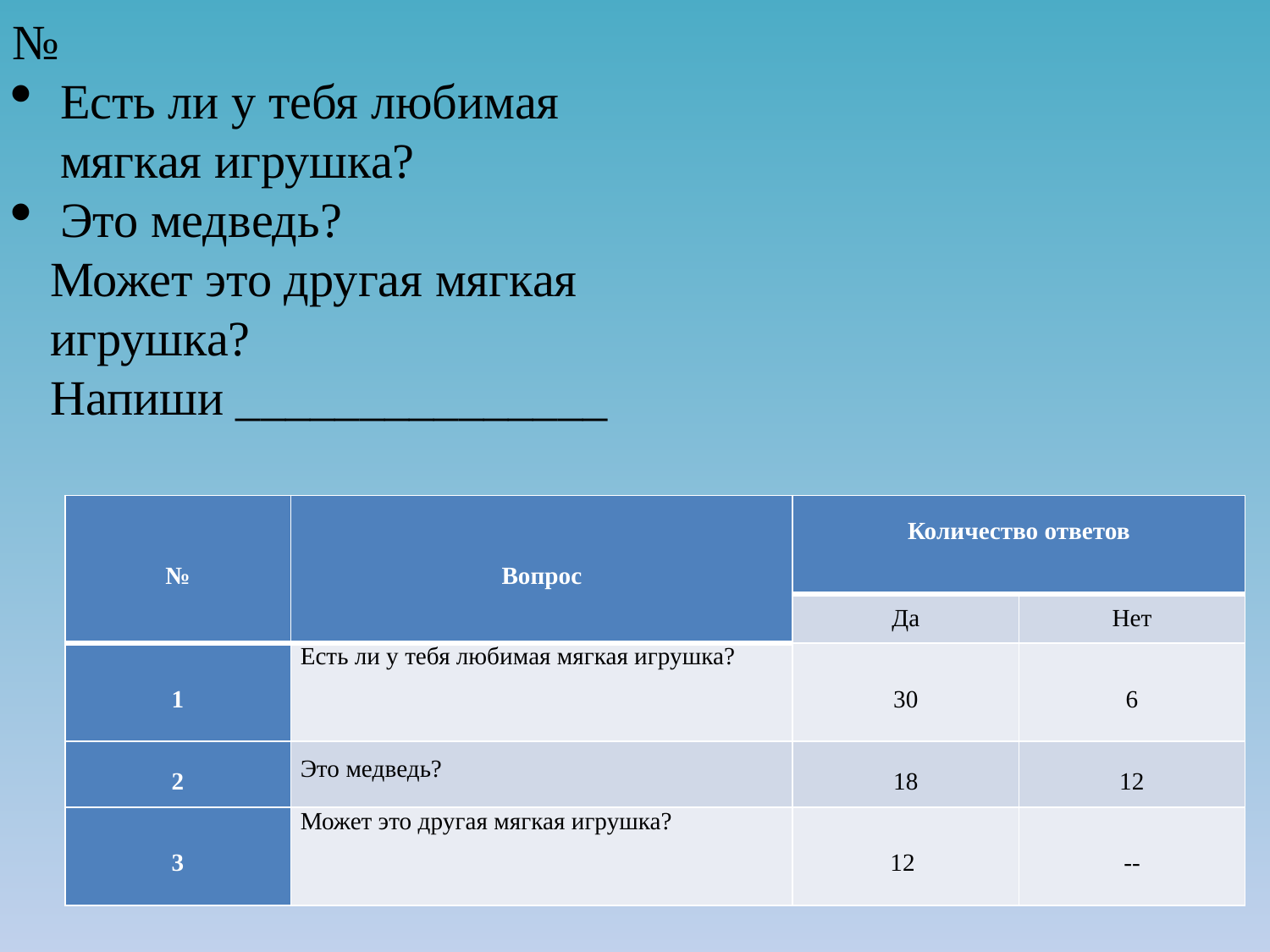

№
Есть ли у тебя любимая мягкая игрушка?
Это медведь?
Может это другая мягкая игрушка?
Напиши _______________

#
| № | Вопрос | Количество ответов |  |
| --- | --- | --- | --- |
|  |  | Да | Нет |
| 1 | Есть ли у тебя любимая мягкая игрушка? | 30 | 6 |
| 2 | Это медведь? | 18 | 12 |
| 3 | Может это другая мягкая игрушка? | 12 | -- |